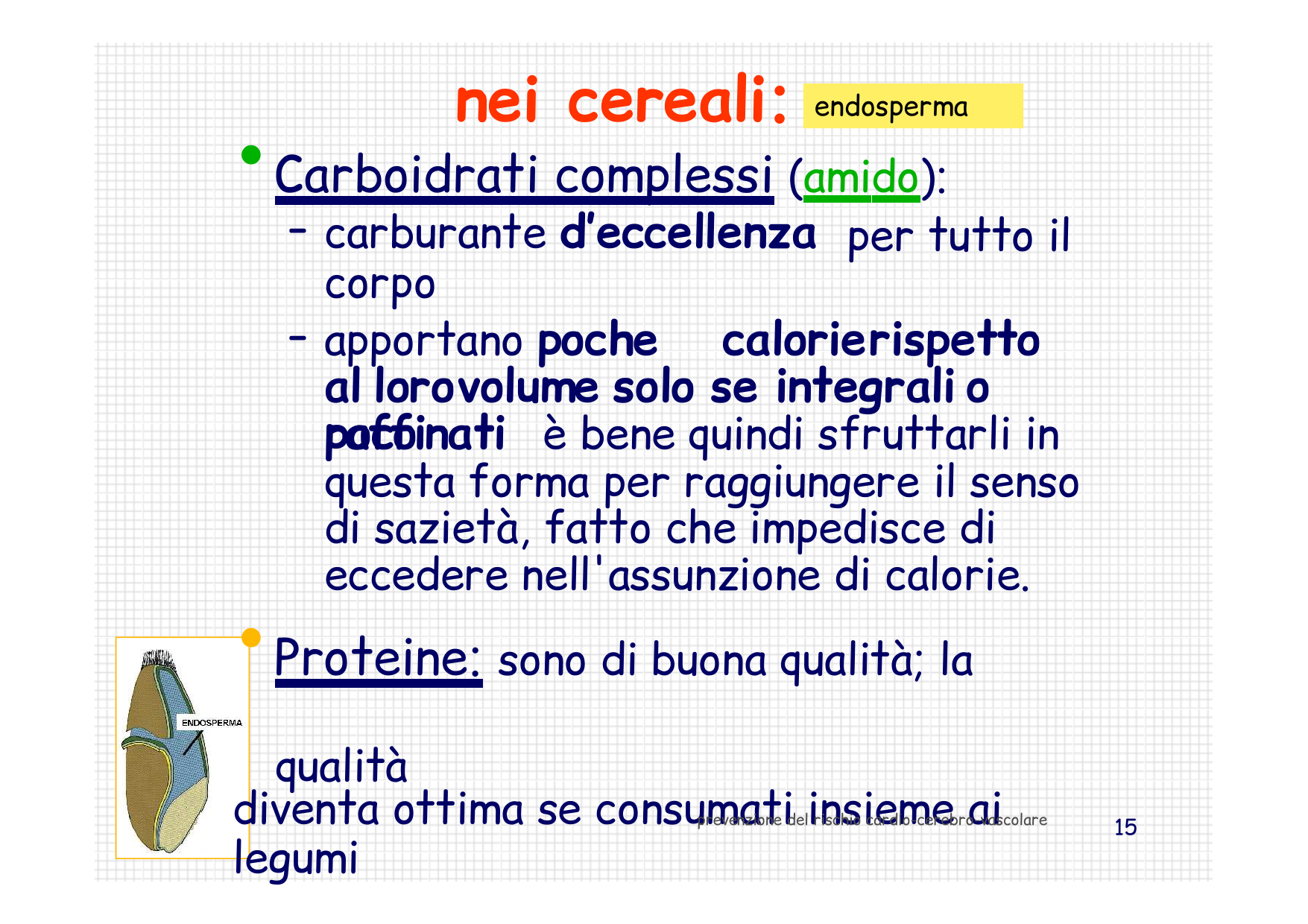

nei	cereali:

endosperma
•Carboidrati complessi (amido):
carburante d’eccellenza
corpo
apportano poche	 calorie	rispetto	al loro	volume	solo	se	integrali	o	poco
per tutto il
raffinati,
è bene quindi sfruttarli in
questa forma per raggiungere il senso di sazietà, fatto che impedisce di eccedere nell'assunzione di calorie.
•Proteine: sono di buona qualità; la qualità
diventa ottima se consumati insieme ai
legumi

prevenzione del rischio cardio-cerebro-vascolare
15